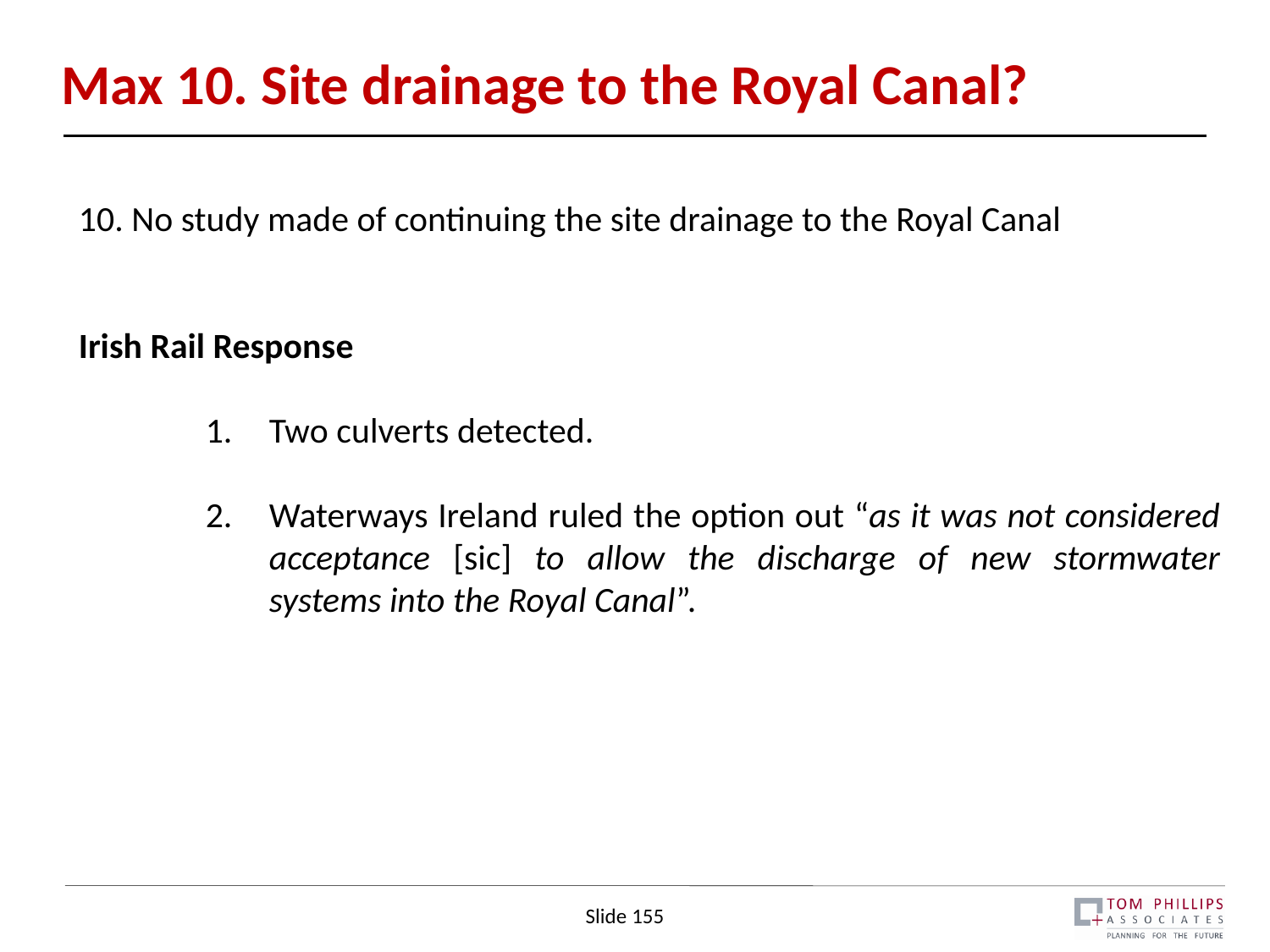

# Max 10. Site drainage to the Royal Canal?

10. No study made of continuing the site drainage to the Royal Canal

Irish Rail Response

Two culverts detected.

Waterways Ireland ruled the option out “as it was not considered acceptance [sic] to allow the discharge of new stormwater systems into the Royal Canal”.